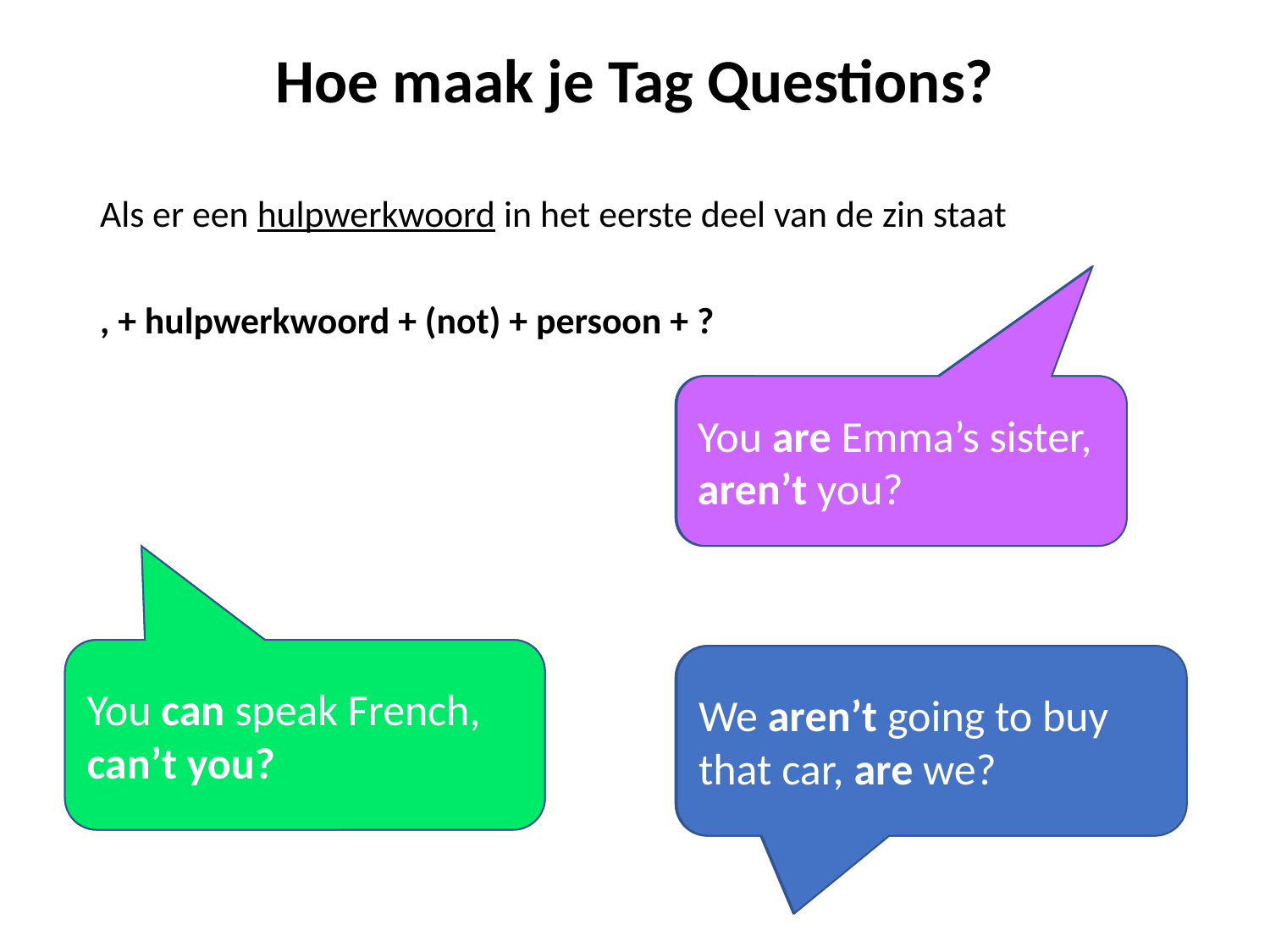

# Hoe maak je Tag Questions?
Als er een hulpwerkwoord in het eerste deel van de zin staat

, + hulpwerkwoord + (not) + persoon + ?

You are Emma’s sister, . . .
You are Emma’s sister, aren’t you?
You can speak French,
. . .
You can speak French, can’t you?
We aren’t going to buy that car, . . .
We aren’t going to buy that car, are we?